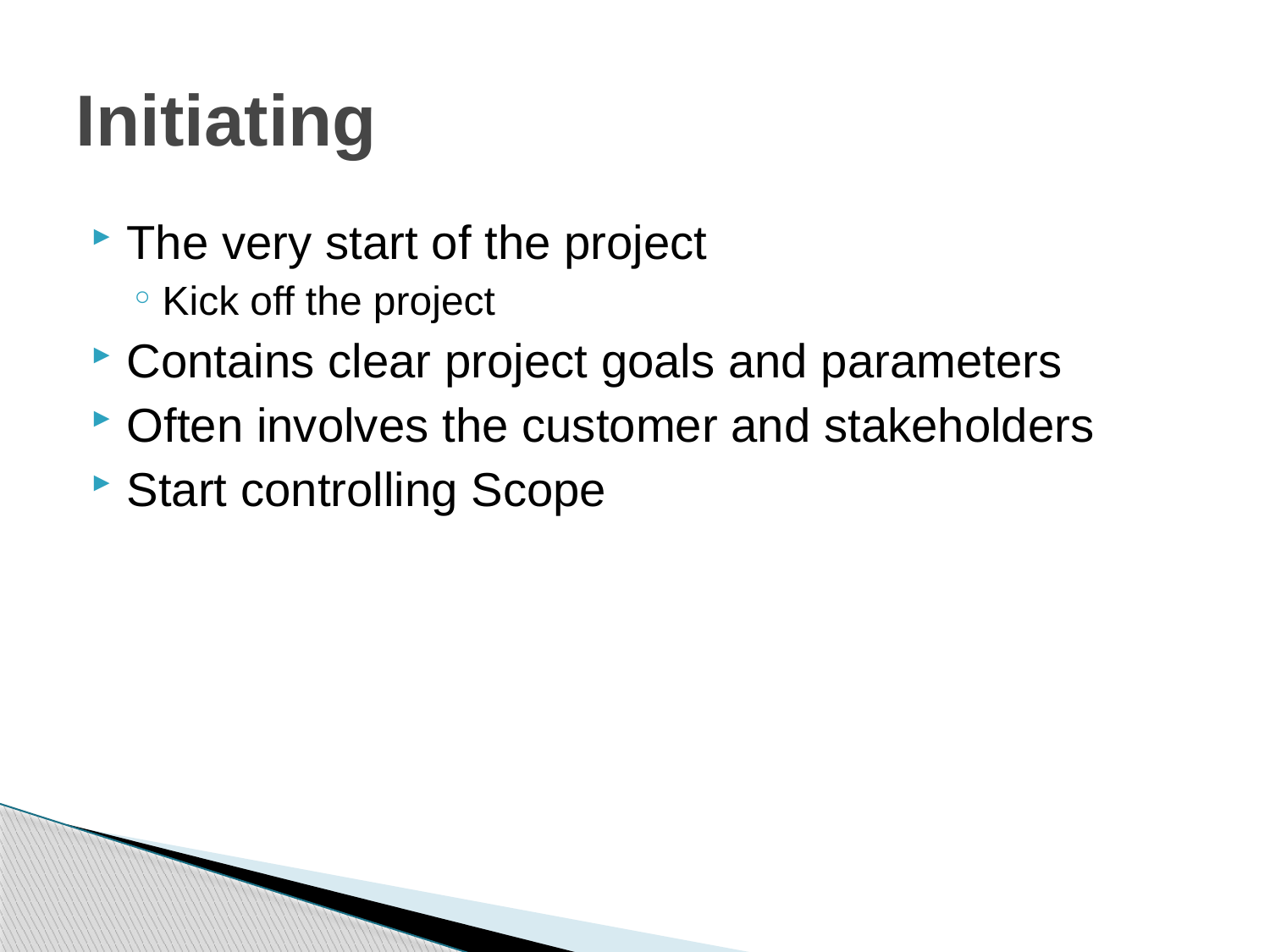

# Initiating
The very start of the project
Kick off the project
Contains clear project goals and parameters
Often involves the customer and stakeholders
Start controlling Scope